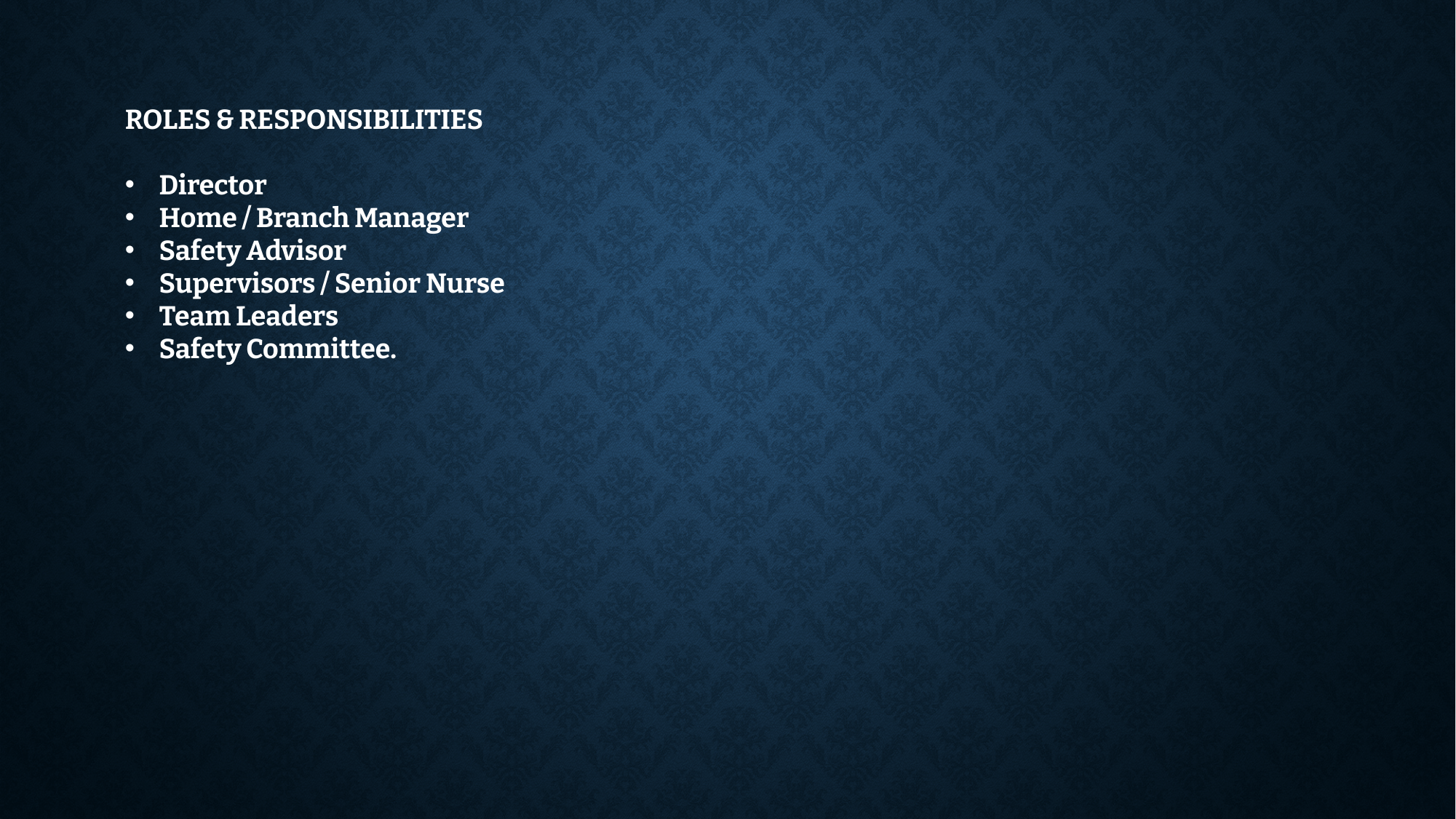

ROLES & RESPONSIBILITIES

Director
Home / Branch Manager
Safety Advisor
Supervisors / Senior Nurse
Team Leaders
Safety Committee.